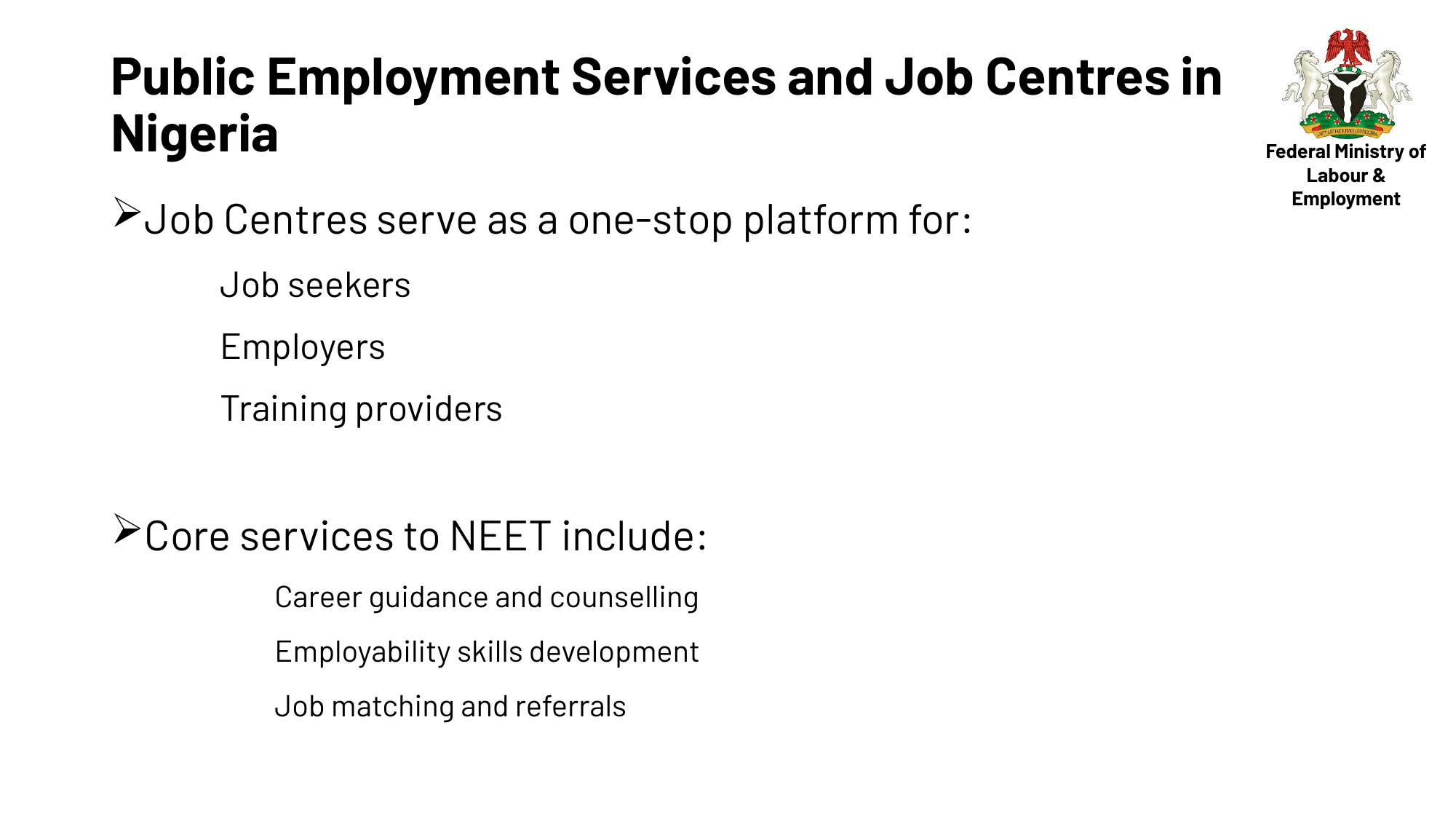

# Public Employment Services and Job Centres in Nigeria
Job Centres serve as a one-stop platform for:
Job seekers
Employers
Training providers

Core services to NEET include:
Career guidance and counselling
Employability skills development
Job matching and referrals